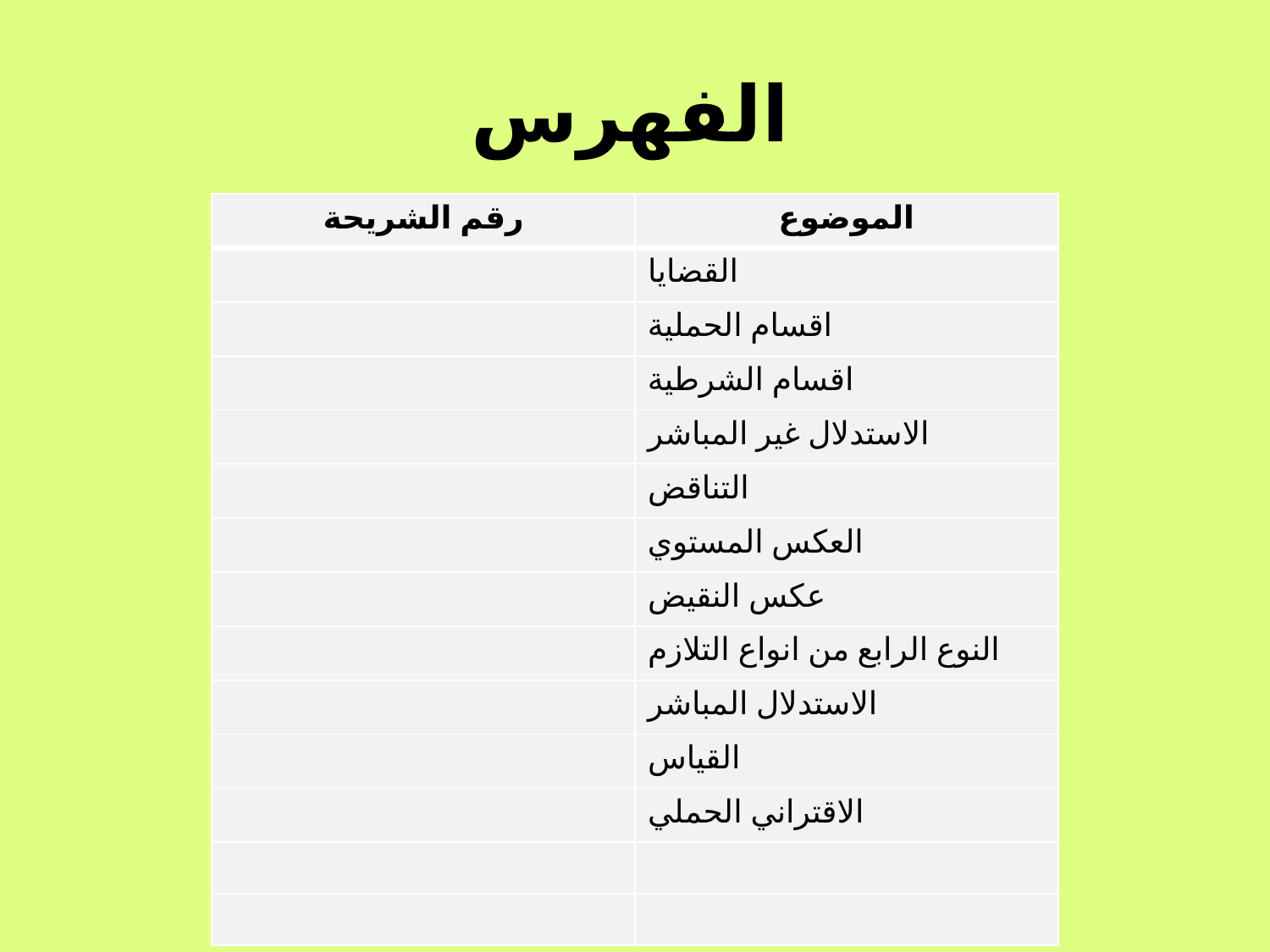

الفهرس
| رقم الشريحة | الموضوع |
| --- | --- |
|  | القضايا |
|  | اقسام الحملية |
|  | اقسام الشرطية |
|  | الاستدلال غير المباشر |
|  | التناقض |
|  | العكس المستوي |
|  | عكس النقيض |
|  | النوع الرابع من انواع التلازم |
|  | الاستدلال المباشر |
|  | القياس |
|  | الاقتراني الحملي |
|  |  |
|  |  |